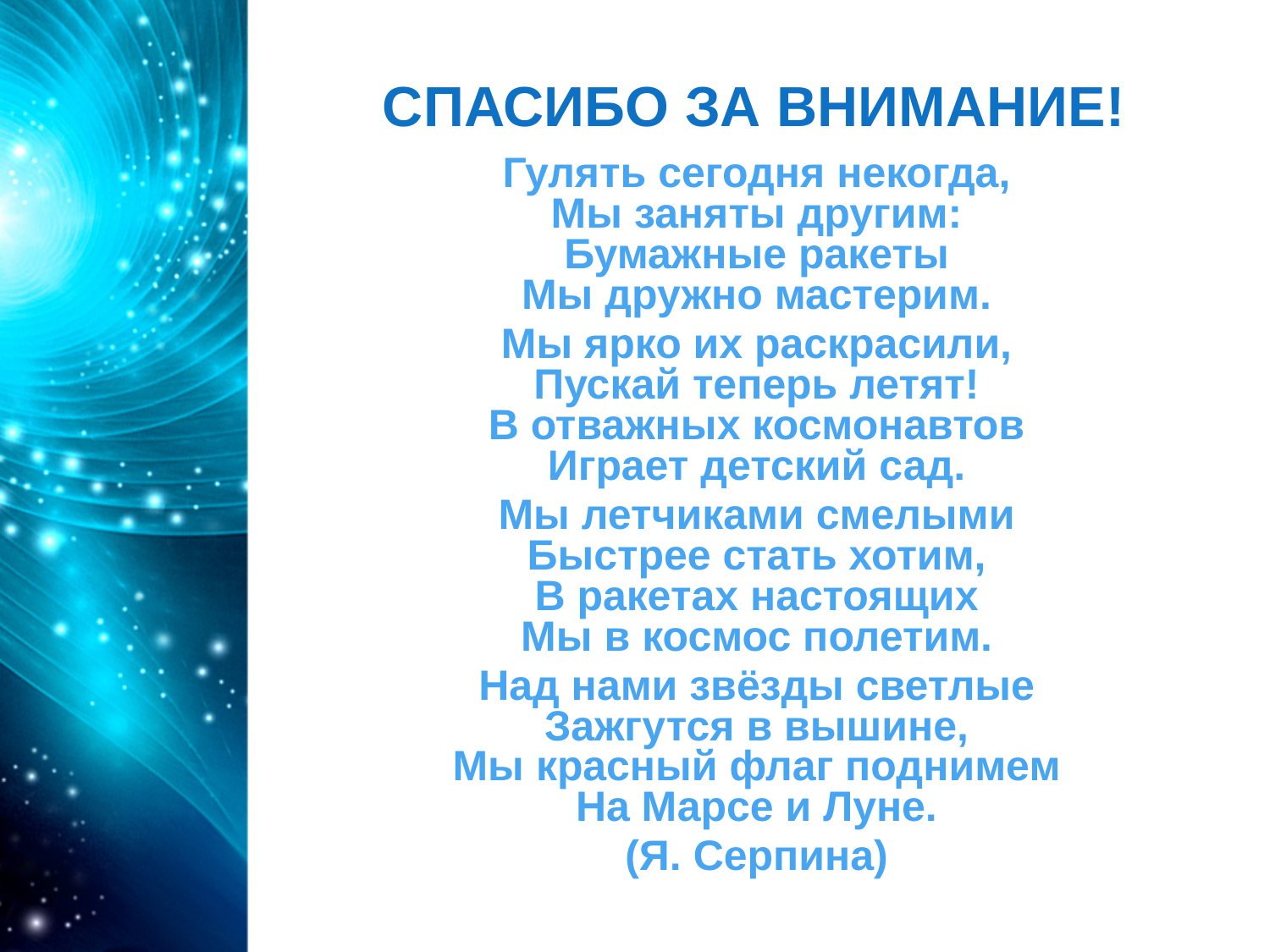

# СПАСИБО ЗА ВНИМАНИЕ!
Гулять сегодня некогда,
Мы заняты другим:
Бумажные ракеты
Мы дружно мастерим.
Мы ярко их раскрасили,
Пускай теперь летят!
В отважных космонавтов
Играет детский сад.
Мы летчиками смелыми
Быстрее стать хотим,
В ракетах настоящих
Мы в космос полетим.
Над нами звёзды светлые
Зажгутся в вышине,
Мы красный флаг поднимем
На Марсе и Луне.
(Я. Серпина)